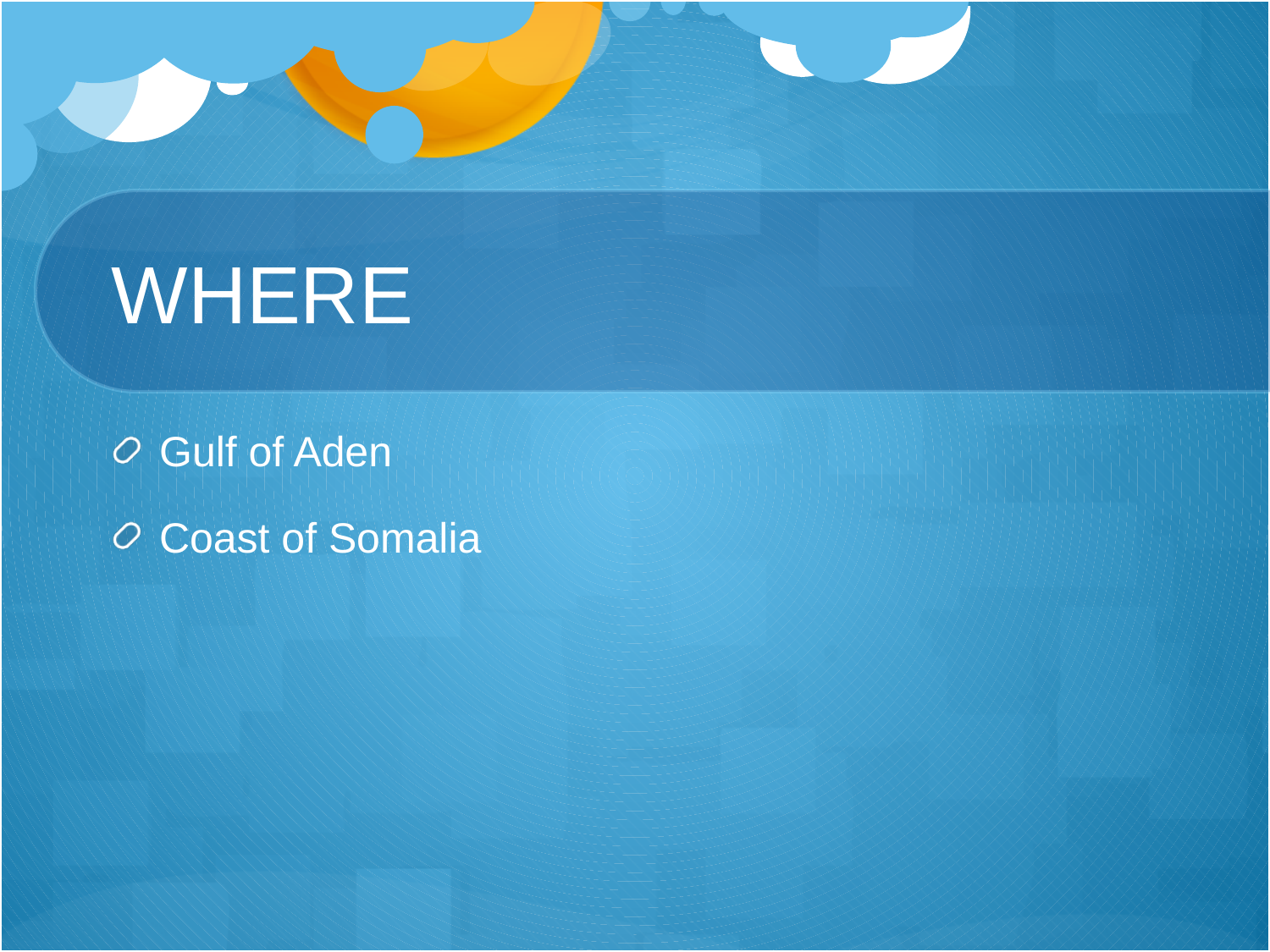

# WHERE
Gulf of Aden
Coast of Somalia